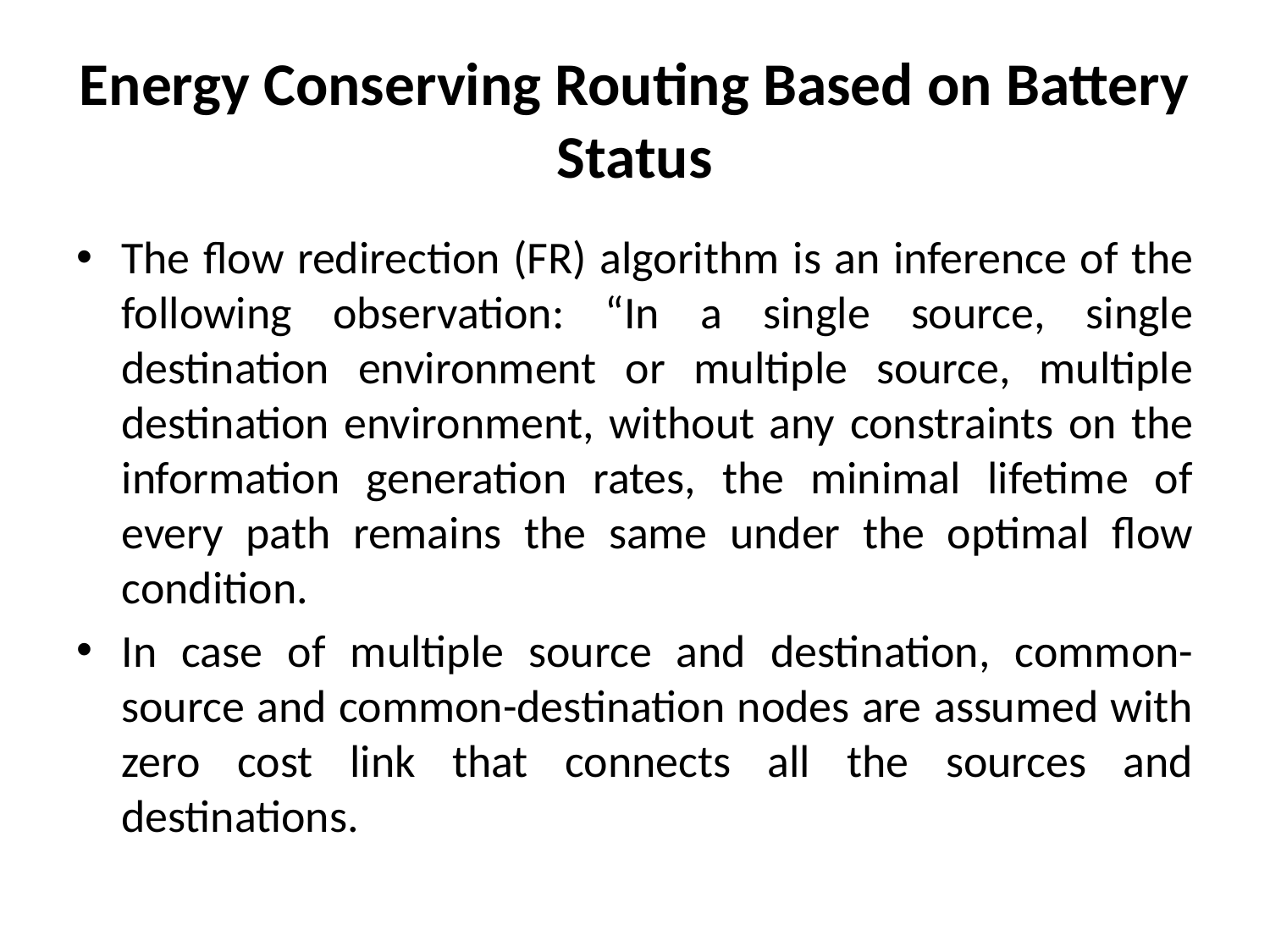

# Energy Conserving Routing Based on Battery Status
The flow redirection (FR) algorithm is an inference of the following observation: “In a single source, single destination environment or multiple source, multiple destination environment, without any constraints on the information generation rates, the minimal lifetime of every path remains the same under the optimal flow condition.
In case of multiple source and destination, common-source and common-destination nodes are assumed with zero cost link that connects all the sources and destinations.